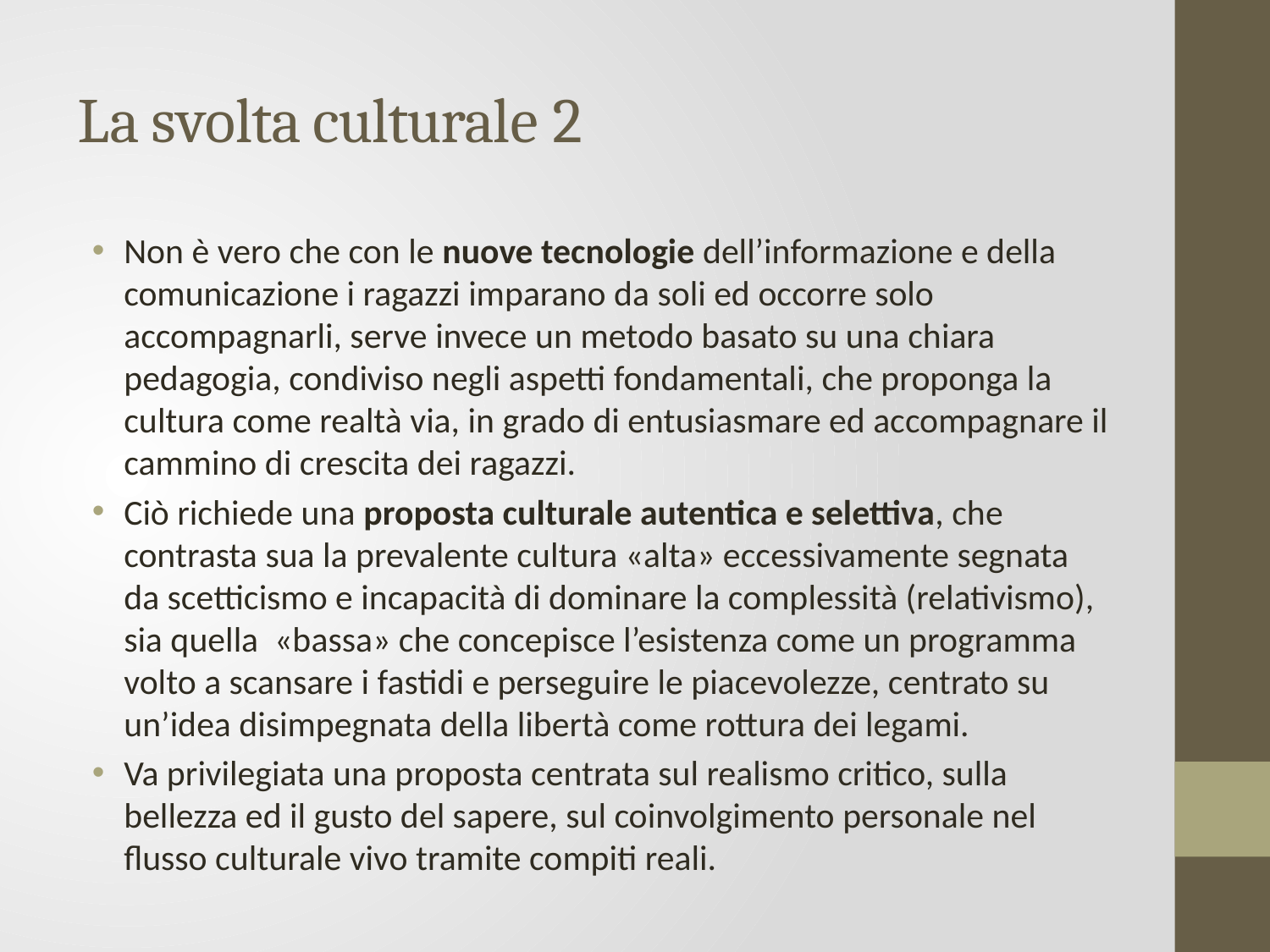

# La svolta culturale 2
Non è vero che con le nuove tecnologie dell’informazione e della comunicazione i ragazzi imparano da soli ed occorre solo accompagnarli, serve invece un metodo basato su una chiara pedagogia, condiviso negli aspetti fondamentali, che proponga la cultura come realtà via, in grado di entusiasmare ed accompagnare il cammino di crescita dei ragazzi.
Ciò richiede una proposta culturale autentica e selettiva, che contrasta sua la prevalente cultura «alta» eccessivamente segnata da scetticismo e incapacità di dominare la complessità (relativismo), sia quella  «bassa» che concepisce l’esistenza come un programma volto a scansare i fastidi e perseguire le piacevolezze, centrato su un’idea disimpegnata della libertà come rottura dei legami.
Va privilegiata una proposta centrata sul realismo critico, sulla bellezza ed il gusto del sapere, sul coinvolgimento personale nel flusso culturale vivo tramite compiti reali.